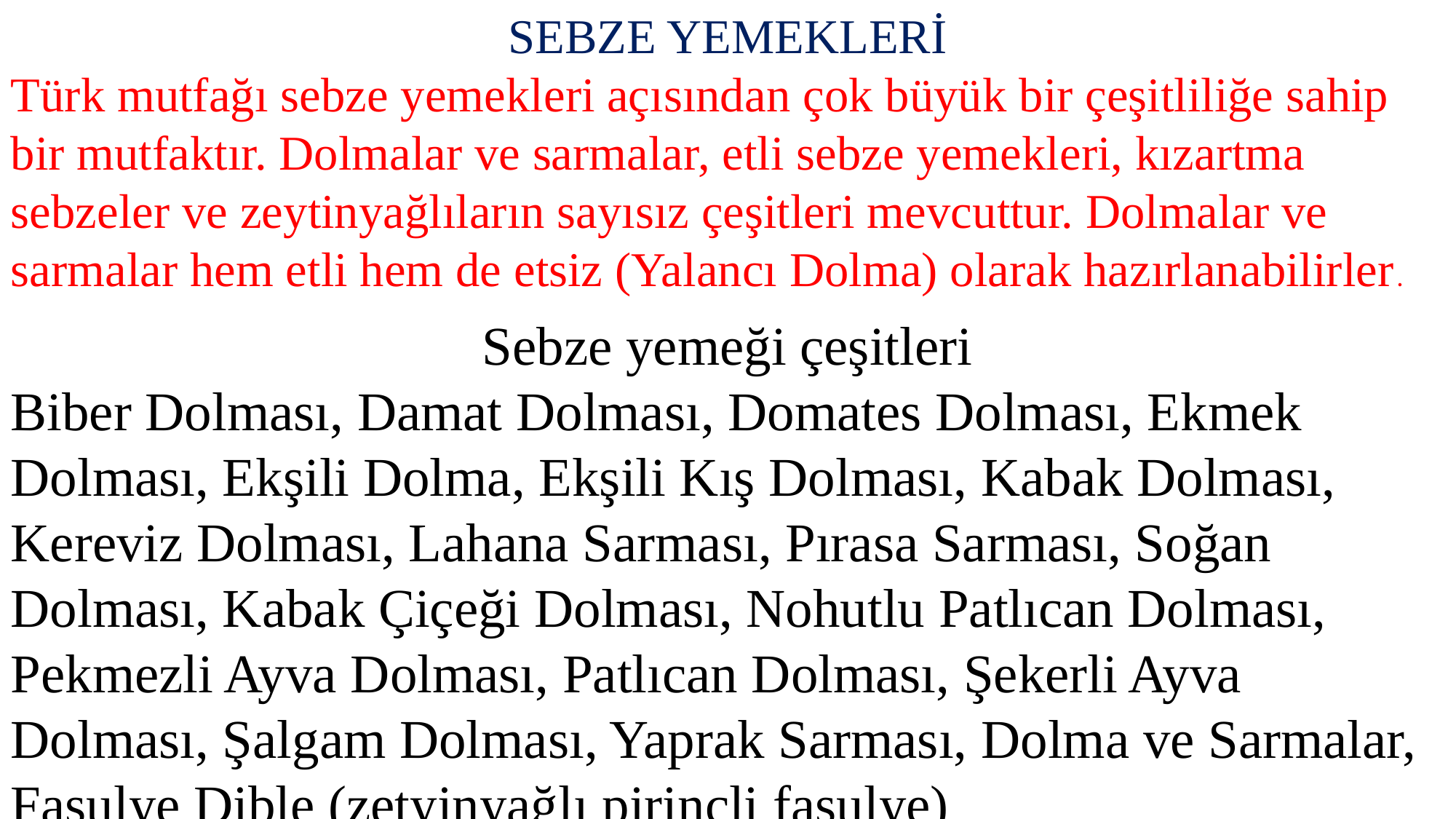

SEBZE YEMEKLERİ
Türk mutfağı sebze yemekleri açısından çok büyük bir çeşitliliğe sahip bir mutfaktır. Dolmalar ve sarmalar, etli sebze yemekleri, kızartma sebzeler ve zeytinyağlıların sayısız çeşitleri mevcuttur. Dolmalar ve sarmalar hem etli hem de etsiz (Yalancı Dolma) olarak hazırlanabilirler.
Sebze yemeği çeşitleri
Biber Dolması, Damat Dolması, Domates Dolması, Ekmek Dolması, Ekşili Dolma, Ekşili Kış Dolması, Kabak Dolması, Kereviz Dolması, Lahana Sarması, Pırasa Sarması, Soğan Dolması, Kabak Çiçeği Dolması, Nohutlu Patlıcan Dolması, Pekmezli Ayva Dolması, Patlıcan Dolması, Şekerli Ayva Dolması, Şalgam Dolması, Yaprak Sarması, Dolma ve Sarmalar, Fasulye Dible (zetyinyağlı pirinçli fasulye)